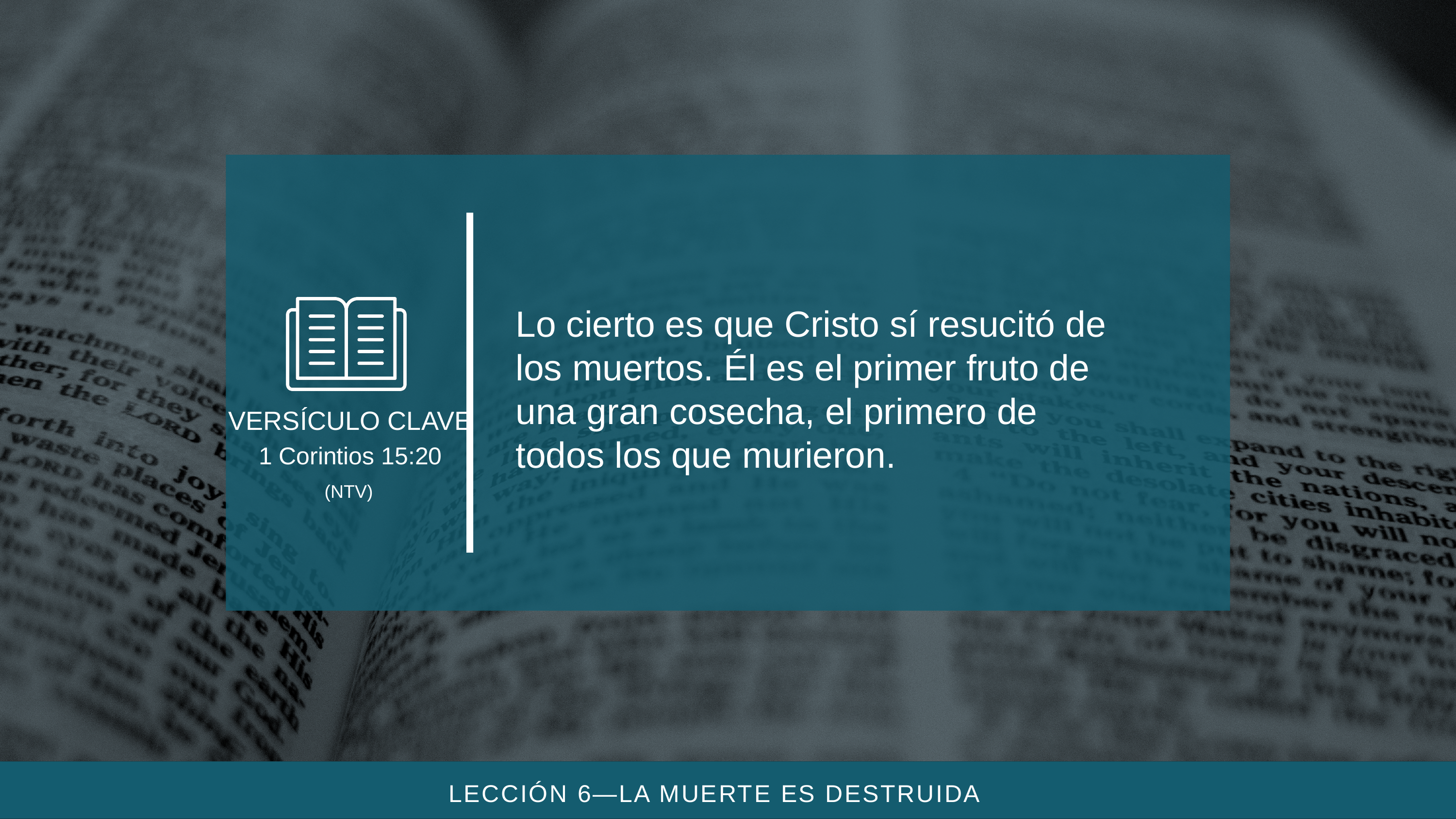

Lo cierto es que Cristo sí resucitó de los muertos. Él es el primer fruto de una gran cosecha, el primero de todos los que murieron.
(NTV)